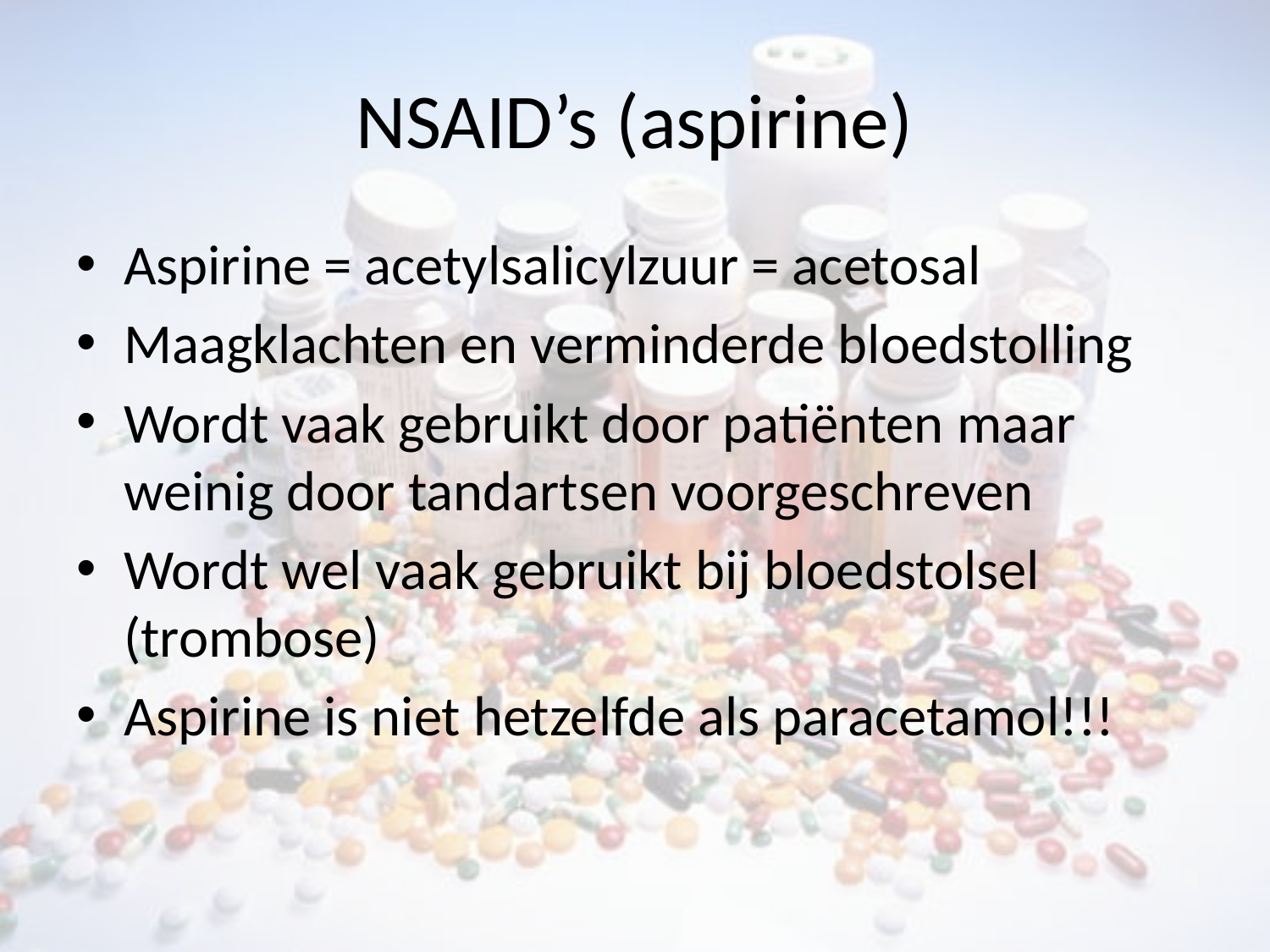

# NSAID’s (aspirine)
Aspirine = acetylsalicylzuur = acetosal
Maagklachten en verminderde bloedstolling
Wordt vaak gebruikt door patiënten maar weinig door tandartsen voorgeschreven
Wordt wel vaak gebruikt bij bloedstolsel (trombose)
Aspirine is niet hetzelfde als paracetamol!!!